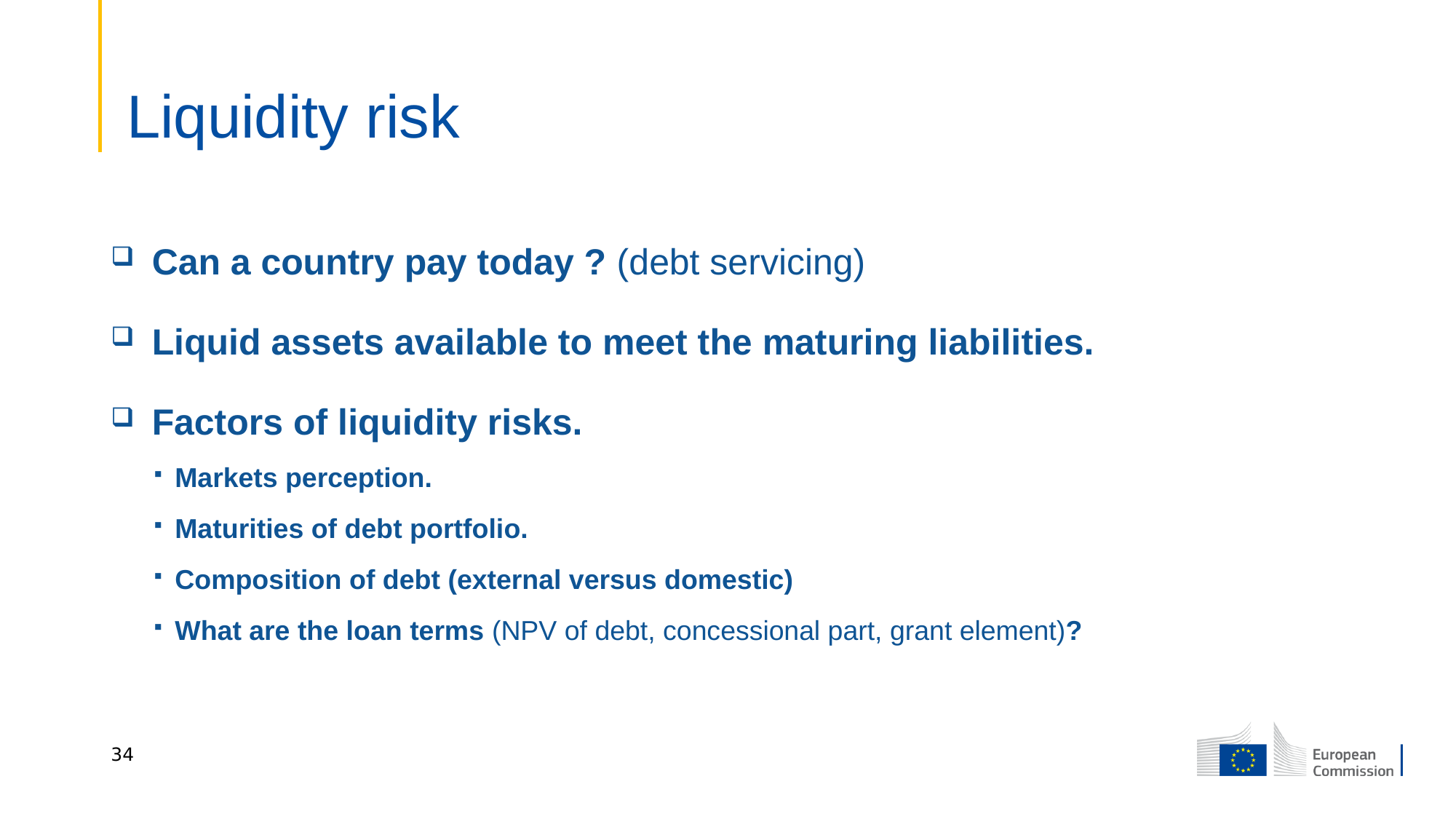

# Liquidity risk
Can a country pay today ? (debt servicing)
Liquid assets available to meet the maturing liabilities.
Factors of liquidity risks.
Markets perception.
Maturities of debt portfolio.
Composition of debt (external versus domestic)
What are the loan terms (NPV of debt, concessional part, grant element)?
34